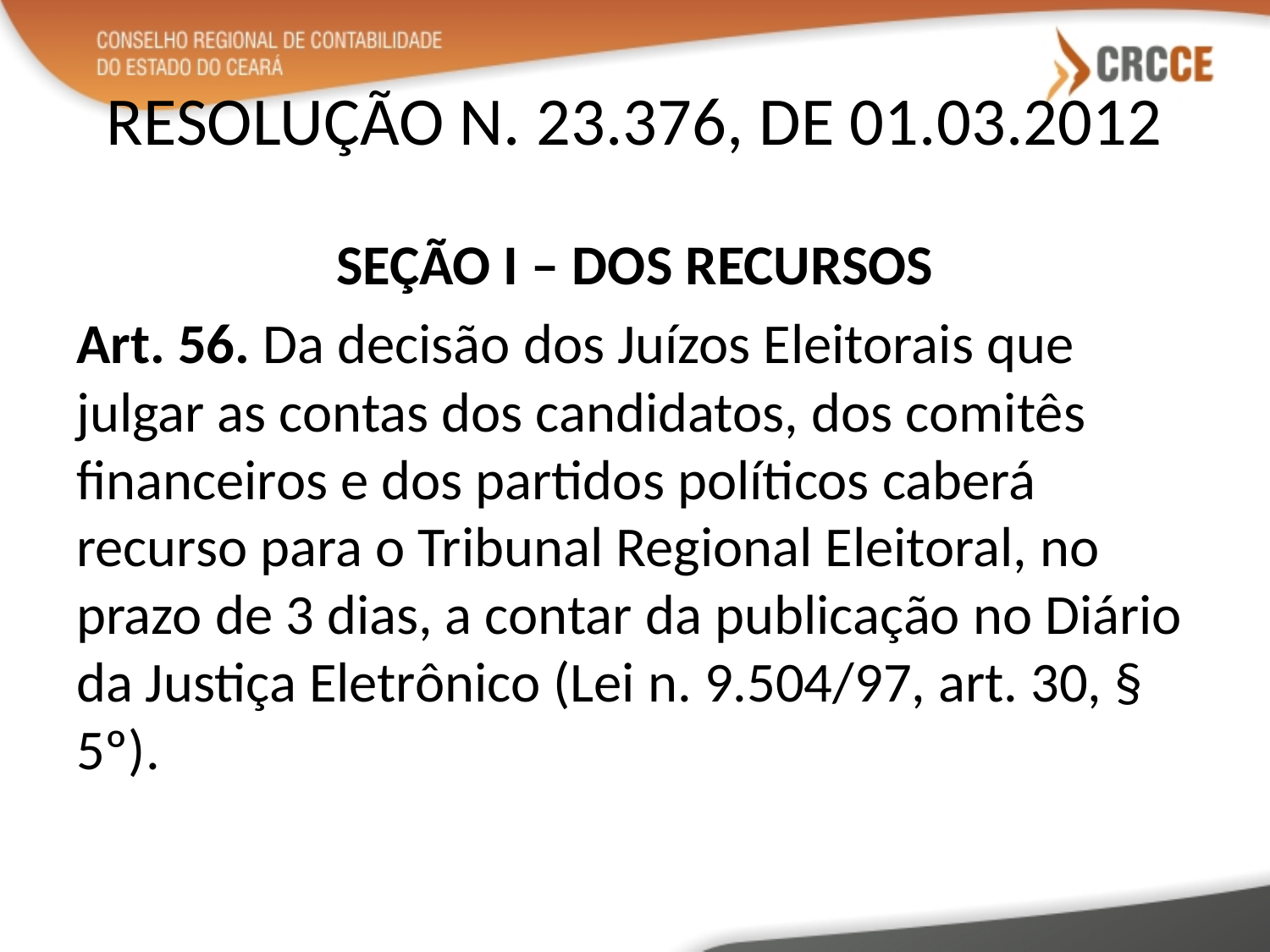

# RESOLUÇÃO N. 23.376, DE 01.03.2012
SEÇÃO I – DOS RECURSOS
Art. 56. Da decisão dos Juízos Eleitorais que julgar as contas dos candidatos, dos comitês financeiros e dos partidos políticos caberá recurso para o Tribunal Regional Eleitoral, no prazo de 3 dias, a contar da publicação no Diário da Justiça Eletrônico (Lei n. 9.504/97, art. 30, § 5º).